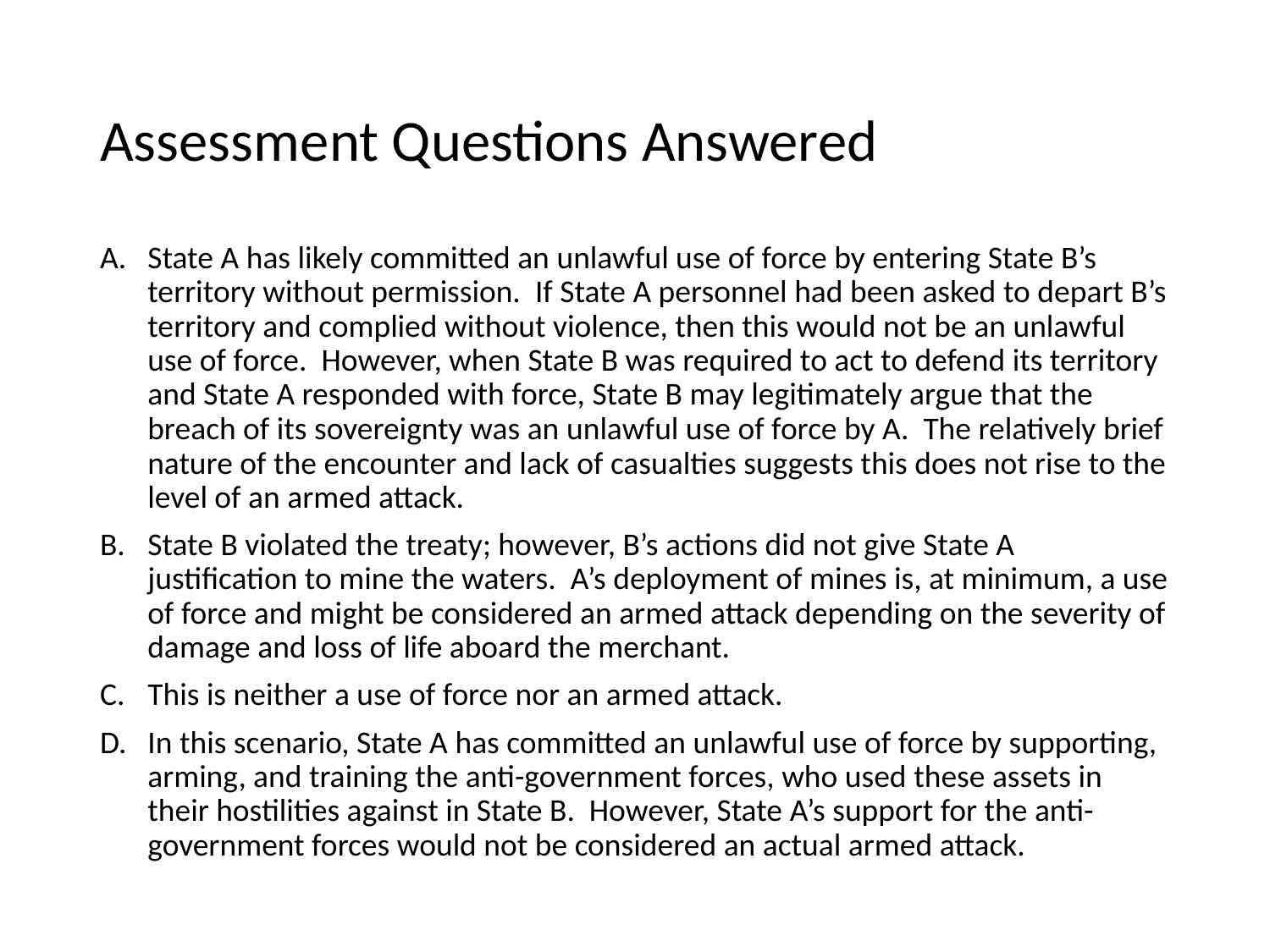

# Assessment Questions Answered
State A has likely committed an unlawful use of force by entering State B’s territory without permission.  If State A personnel had been asked to depart B’s territory and complied without violence, then this would not be an unlawful use of force.  However, when State B was required to act to defend its territory and State A responded with force, State B may legitimately argue that the breach of its sovereignty was an unlawful use of force by A.  The relatively brief nature of the encounter and lack of casualties suggests this does not rise to the level of an armed attack.
State B violated the treaty; however, B’s actions did not give State A justification to mine the waters.  A’s deployment of mines is, at minimum, a use of force and might be considered an armed attack depending on the severity of damage and loss of life aboard the merchant.
This is neither a use of force nor an armed attack.
In this scenario, State A has committed an unlawful use of force by supporting, arming, and training the anti-government forces, who used these assets in their hostilities against in State B.  However, State A’s support for the anti-government forces would not be considered an actual armed attack.